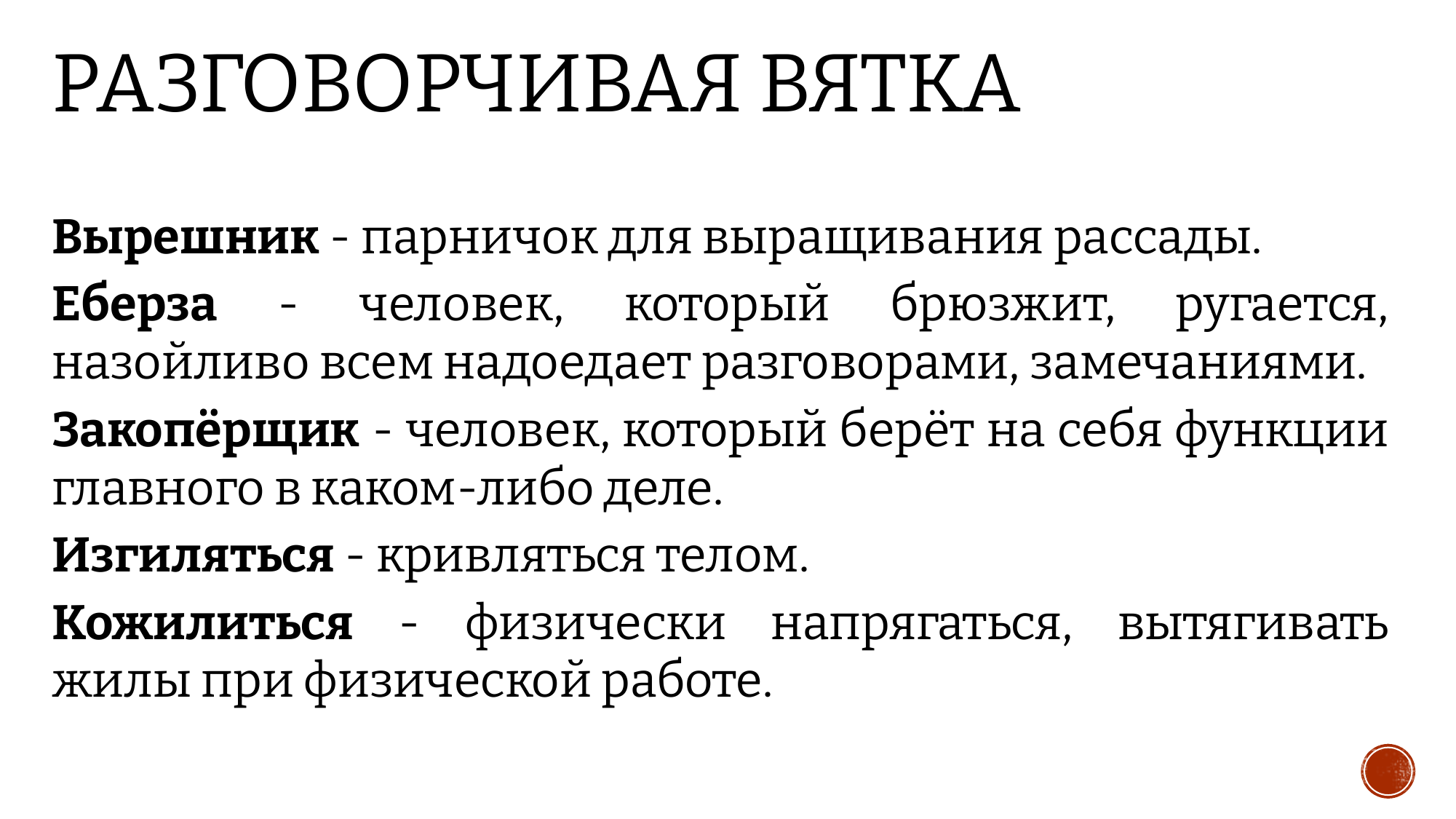

# РАЗГОВОРЧИВАЯ ВЯТКА
Вырешник - парничок для выращивания рассады.
Еберза - человек, который брюзжит, ругается, назойливо всем надоедает разговорами, замечаниями.
Закопёрщик - человек, который берёт на себя функции главного в каком-либо деле.
Изгиляться - кривляться телом.
Кожилиться - физически напрягаться, вытягивать жилы при физической работе.